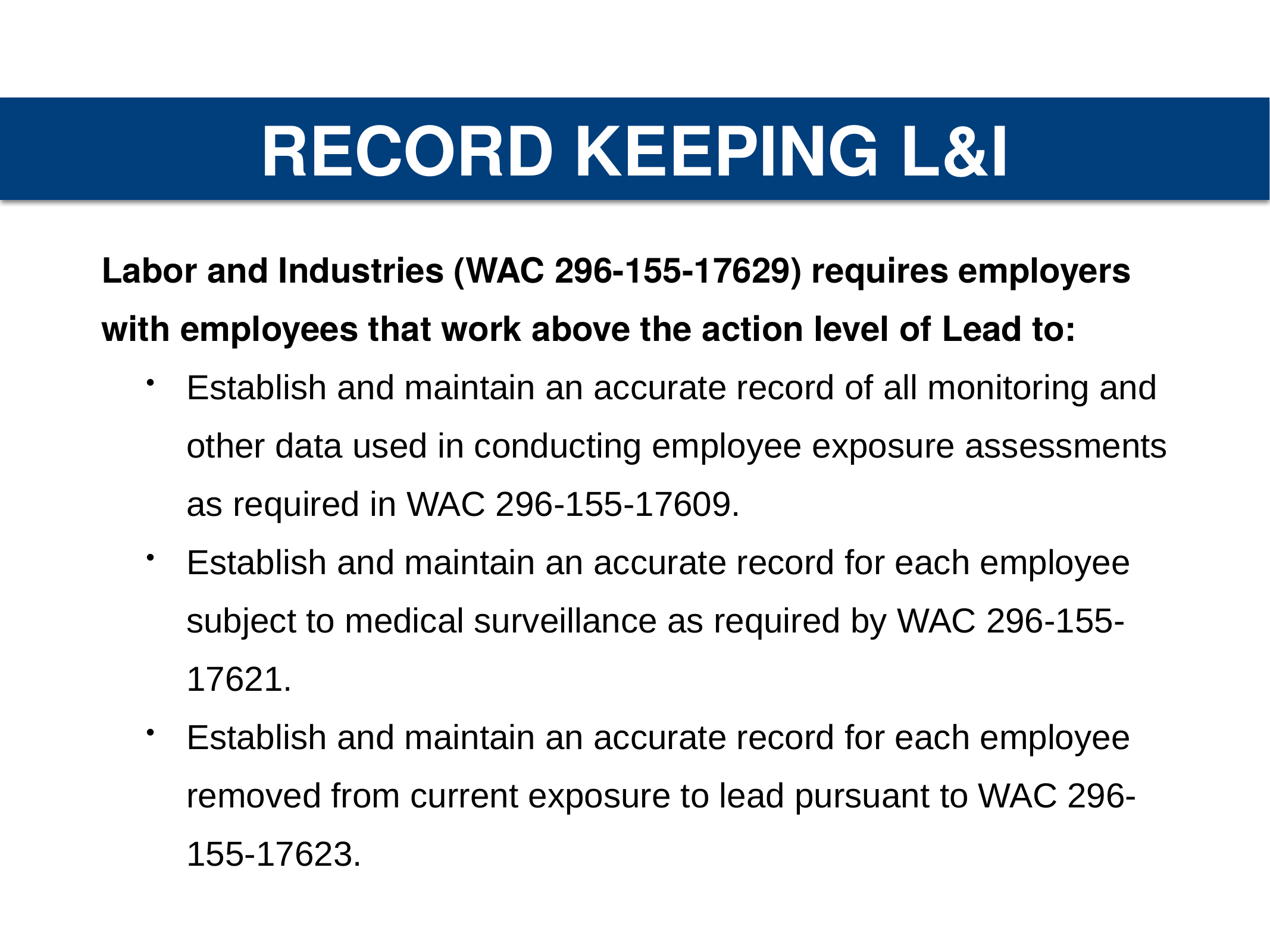

RECORD KEEPING L&I
Labor and Industries (WAC 296-155-17629) requires employers with employees that work above the action level of Lead to:
Establish and maintain an accurate record of all monitoring and other data used in conducting employee exposure assessments as required in WAC 296-155-17609.
Establish and maintain an accurate record for each employee subject to medical surveillance as required by WAC 296-155-17621.
Establish and maintain an accurate record for each employee removed from current exposure to lead pursuant to WAC 296-155-17623.